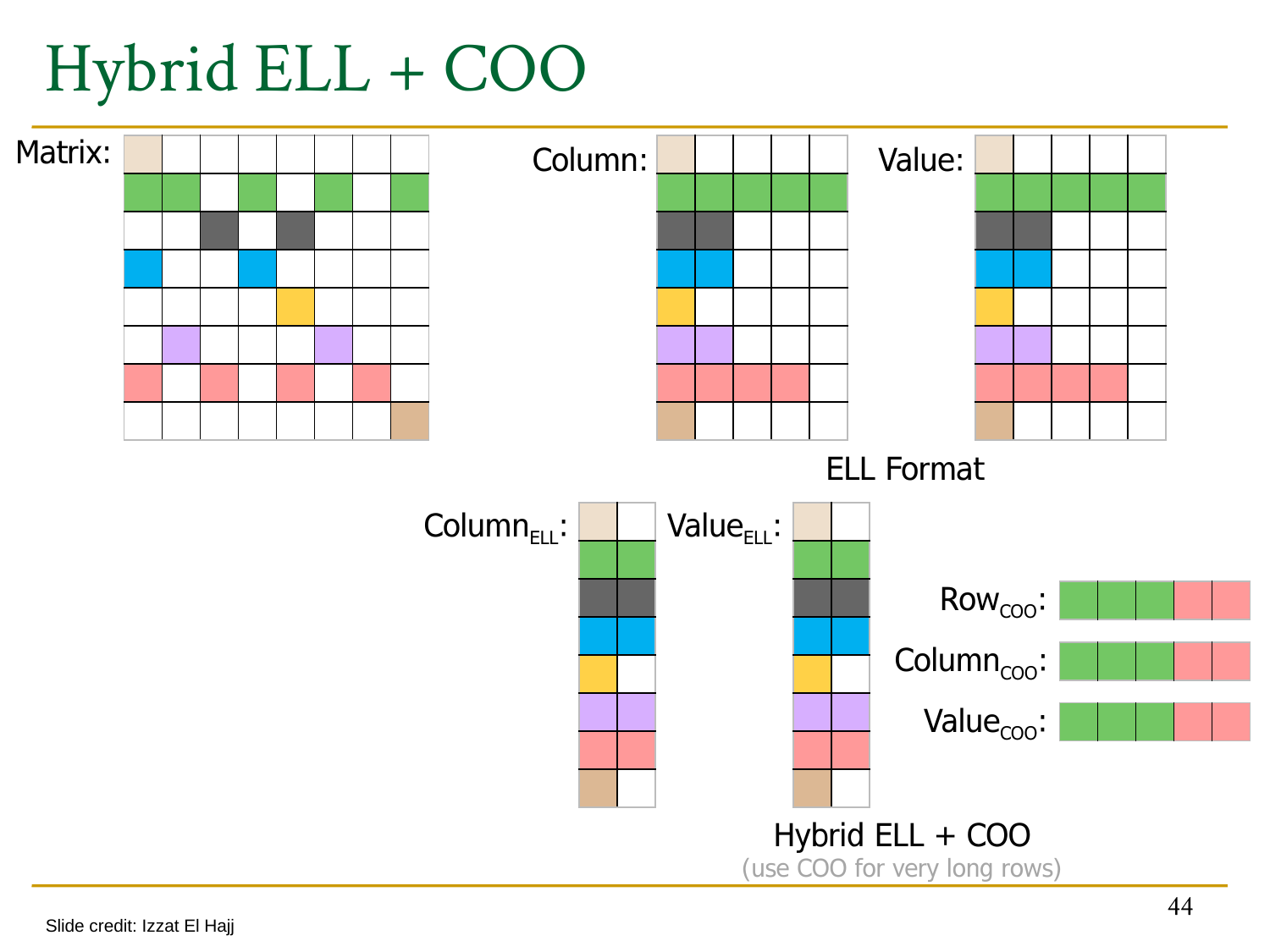

# Hybrid ELL + COO
Matrix:
Column:
Value:
|  |  |  |  |  |  |  |  |
| --- | --- | --- | --- | --- | --- | --- | --- |
|  |  |  |  |  |  |  |  |
|  |  |  |  |  |  |  |  |
|  |  |  |  |  |  |  |  |
|  |  |  |  |  |  |  |  |
|  |  |  |  |  |  |  |  |
|  |  |  |  |  |  |  |  |
|  |  |  |  |  |  |  |  |
|  |  |  |  |  |
| --- | --- | --- | --- | --- |
|  |  |  |  |  |
|  |  |  |  |  |
|  |  |  |  |  |
|  |  |  |  |  |
|  |  |  |  |  |
|  |  |  |  |  |
|  |  |  |  |  |
|  |  |  |  |  |
| --- | --- | --- | --- | --- |
|  |  |  |  |  |
|  |  |  |  |  |
|  |  |  |  |  |
|  |  |  |  |  |
|  |  |  |  |  |
|  |  |  |  |  |
|  |  |  |  |  |
ELL Format
ColumnELL:
ValueELL:
|  |  |
| --- | --- |
|  |  |
|  |  |
|  |  |
|  |  |
|  |  |
|  |  |
|  |  |
|  |  |
| --- | --- |
|  |  |
|  |  |
|  |  |
|  |  |
|  |  |
|  |  |
|  |  |
RowCOO:
|  |  |  |  |  |
| --- | --- | --- | --- | --- |
ColumnCOO:
|  |  |  |  |  |
| --- | --- | --- | --- | --- |
ValueCOO:
|  |  |  |  |  |
| --- | --- | --- | --- | --- |
Hybrid ELL + COO
(use COO for very long rows)
44
Slide credit: Izzat El Hajj